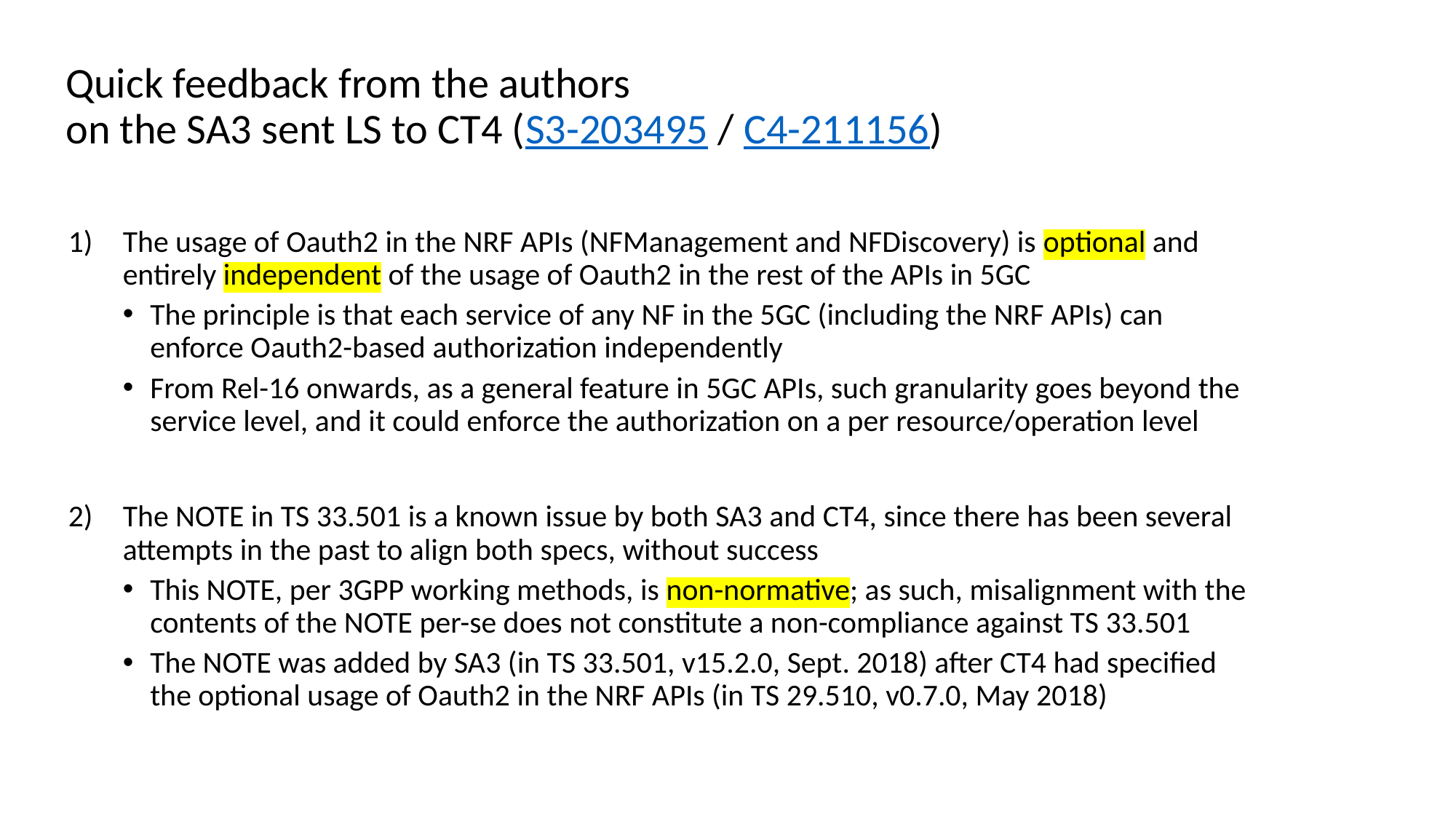

# Quick feedback from the authors on the SA3 sent LS to CT4 (S3-203495 / C4-211156)
The usage of Oauth2 in the NRF APIs (NFManagement and NFDiscovery) is optional and entirely independent of the usage of Oauth2 in the rest of the APIs in 5GC
The principle is that each service of any NF in the 5GC (including the NRF APIs) can enforce Oauth2-based authorization independently
From Rel-16 onwards, as a general feature in 5GC APIs, such granularity goes beyond the service level, and it could enforce the authorization on a per resource/operation level

The NOTE in TS 33.501 is a known issue by both SA3 and CT4, since there has been several attempts in the past to align both specs, without success
This NOTE, per 3GPP working methods, is non-normative; as such, misalignment with the contents of the NOTE per-se does not constitute a non-compliance against TS 33.501
The NOTE was added by SA3 (in TS 33.501, v15.2.0, Sept. 2018) after CT4 had specified the optional usage of Oauth2 in the NRF APIs (in TS 29.510, v0.7.0, May 2018)